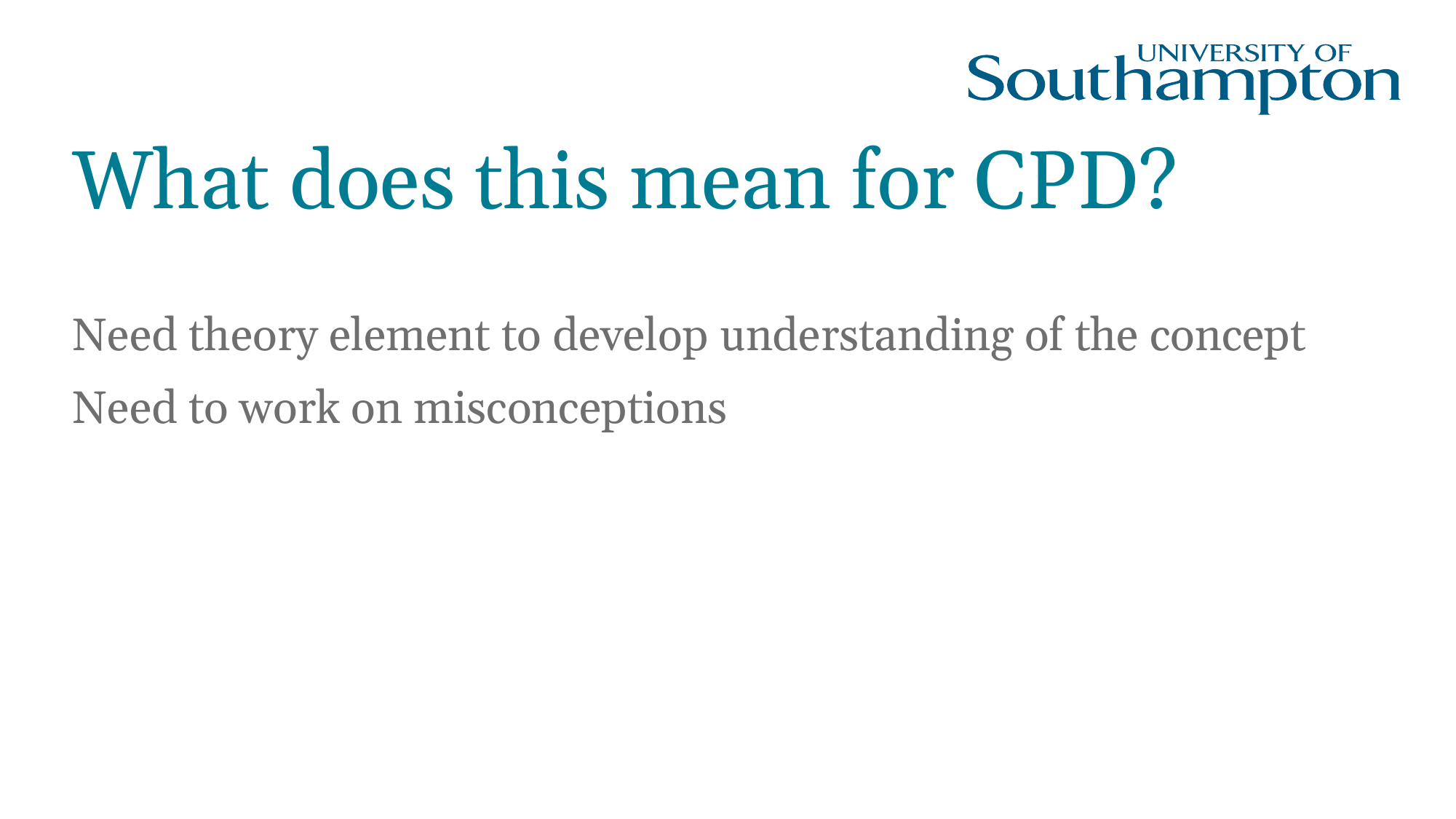

# What does this mean for CPD?
Need theory element to develop understanding of the concept
Need to work on misconceptions